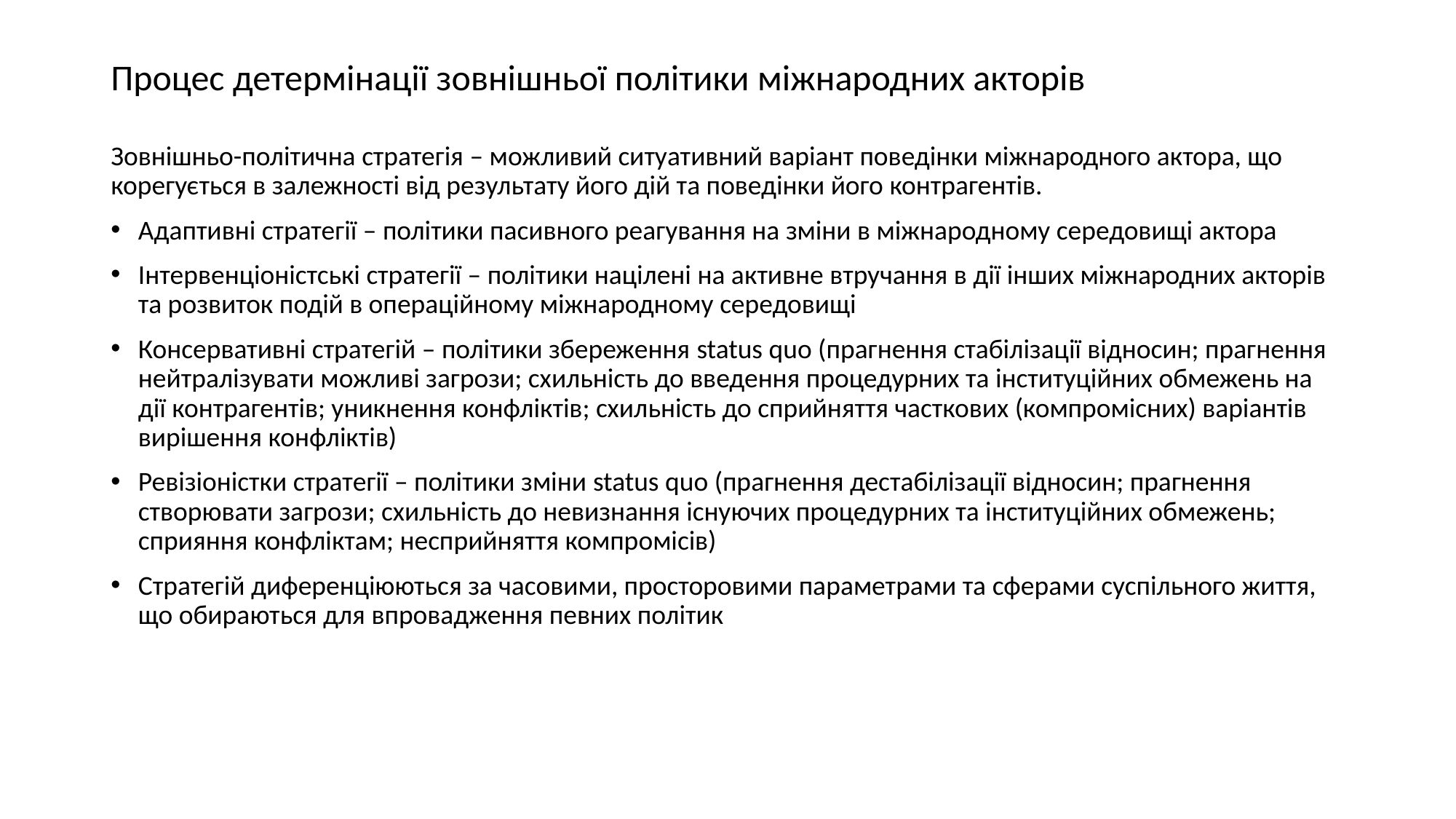

# Процес детермінації зовнішньої політики міжнародних акторів
Зовнішньо-політична стратегія – можливий ситуативний варіант поведінки міжнародного актора, що корегується в залежності від результату його дій та поведінки його контрагентів.
Адаптивні стратегії – політики пасивного реагування на зміни в міжнародному середовищі актора
Інтервенціоністські стратегії – політики націлені на активне втручання в дії інших міжнародних акторів та розвиток подій в операційному міжнародному середовищі
Консервативні стратегій – політики збереження status quo (прагнення стабілізації відносин; прагнення нейтралізувати можливі загрози; схильність до введення процедурних та інституційних обмежень на дії контрагентів; уникнення конфліктів; схильність до сприйняття часткових (компромісних) варіантів вирішення конфліктів)
Ревізіоністки стратегії – політики зміни status quo (прагнення дестабілізації відносин; прагнення створювати загрози; схильність до невизнання існуючих процедурних та інституційних обмежень; сприяння конфліктам; несприйняття компромісів)
Стратегій диференціюються за часовими, просторовими параметрами та сферами суспільного життя, що обираються для впровадження певних політик